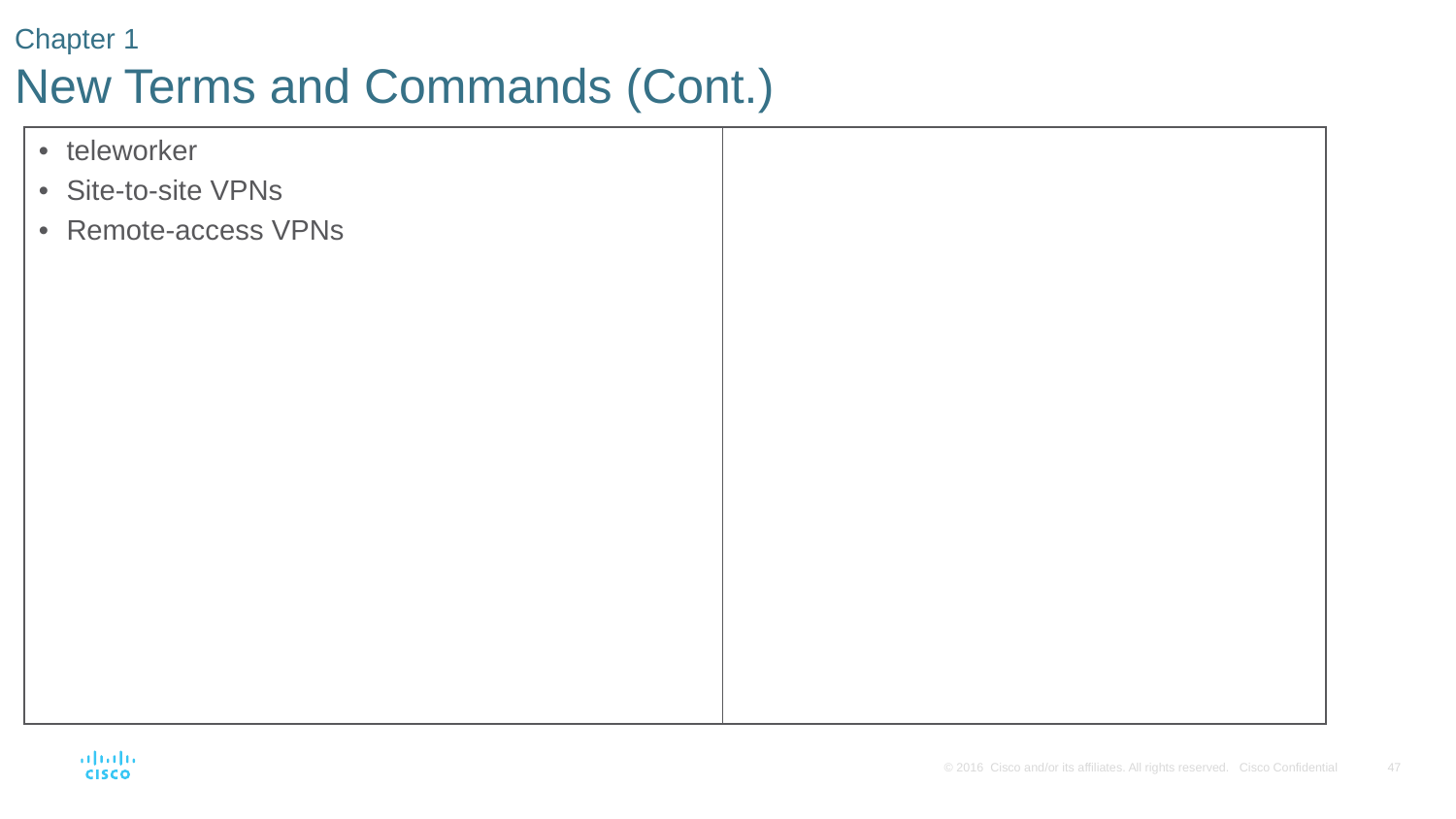

# Chapter 1 New Terms and Commands (Cont.)
| teleworker Site-to-site VPNs Remote-access VPNs |  |
| --- | --- |